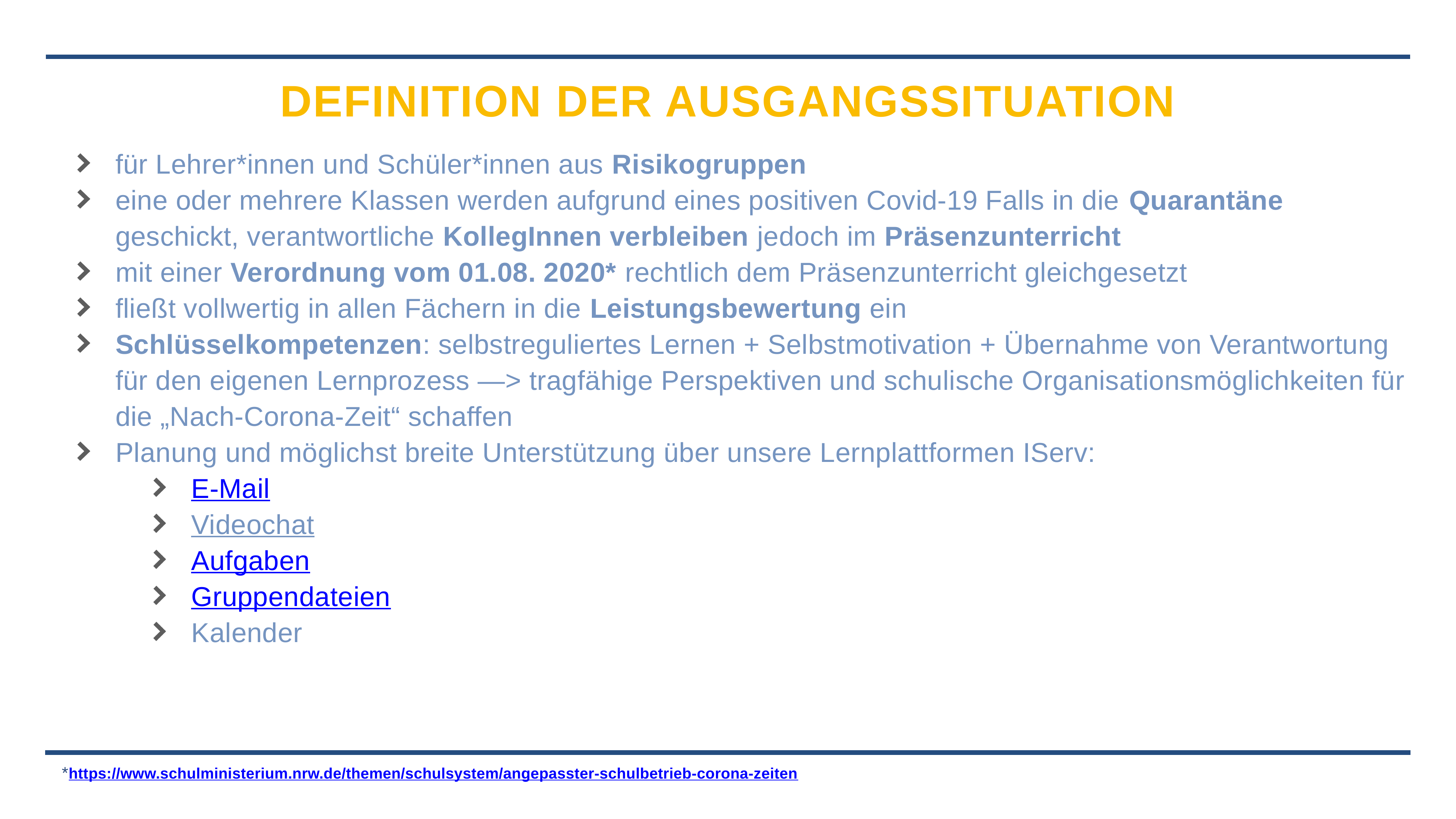

# Definition der Ausgangssituation
für Lehrer*innen und Schüler*innen aus Risikogruppen
eine oder mehrere Klassen werden aufgrund eines positiven Covid-19 Falls in die Quarantäne geschickt, verantwortliche KollegInnen verbleiben jedoch im Präsenzunterricht
mit einer Verordnung vom 01.08. 2020* rechtlich dem Präsenzunterricht gleichgesetzt
fließt vollwertig in allen Fächern in die Leistungsbewertung ein
Schlüsselkompetenzen: selbstreguliertes Lernen + Selbstmotivation + Übernahme von Verantwortung für den eigenen Lernprozess —> tragfähige Perspektiven und schulische Organisationsmöglichkeiten für die „Nach-Corona-Zeit“ schaffen
Planung und möglichst breite Unterstützung über unsere Lernplattformen IServ:
E-Mail
Videochat
Aufgaben
Gruppendateien
Kalender
*https://www.schulministerium.nrw.de/themen/schulsystem/angepasster-schulbetrieb-corona-zeiten